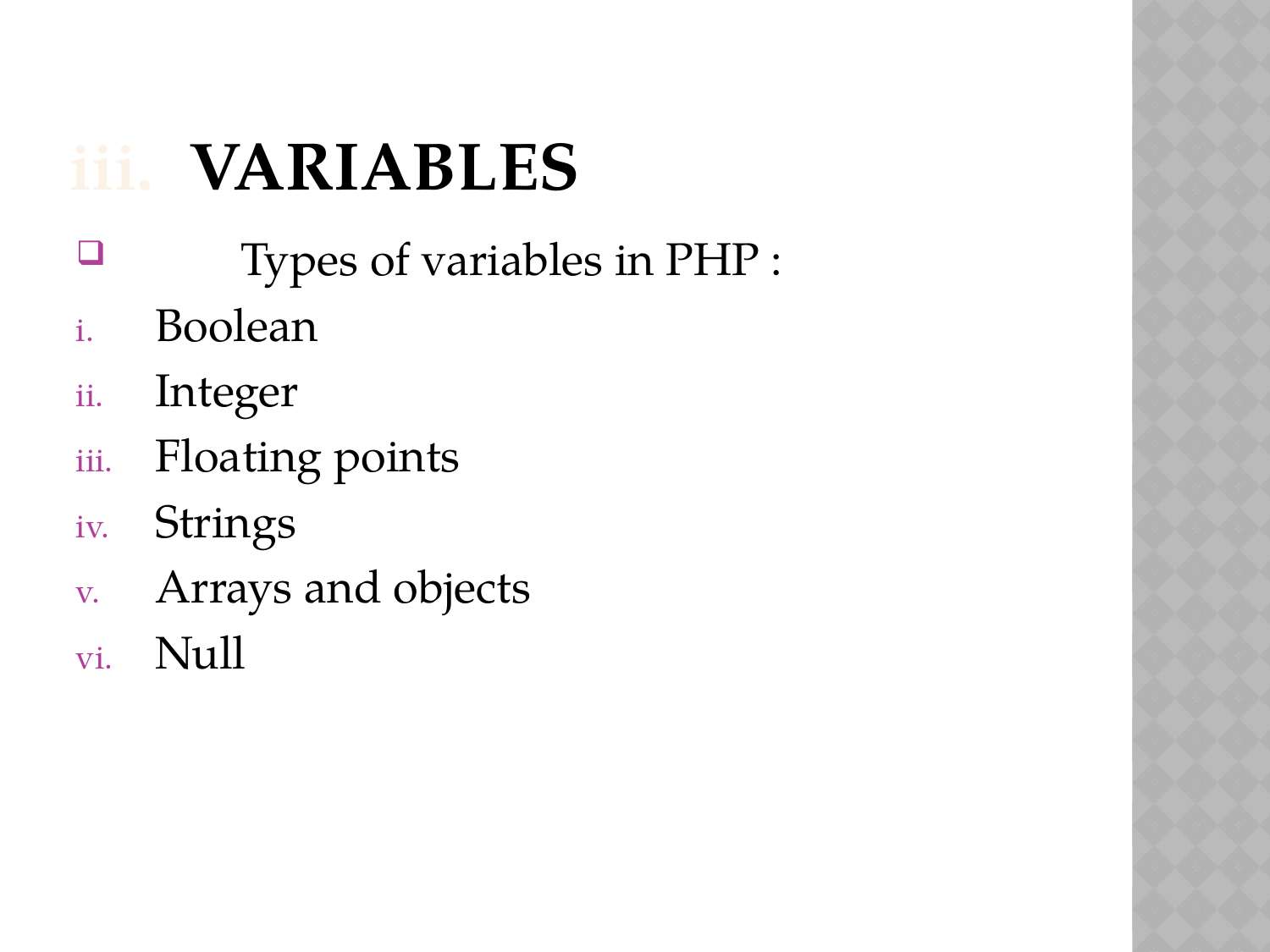

# Variables
 	Types of variables in PHP :
Boolean
Integer
Floating points
Strings
Arrays and objects
Null